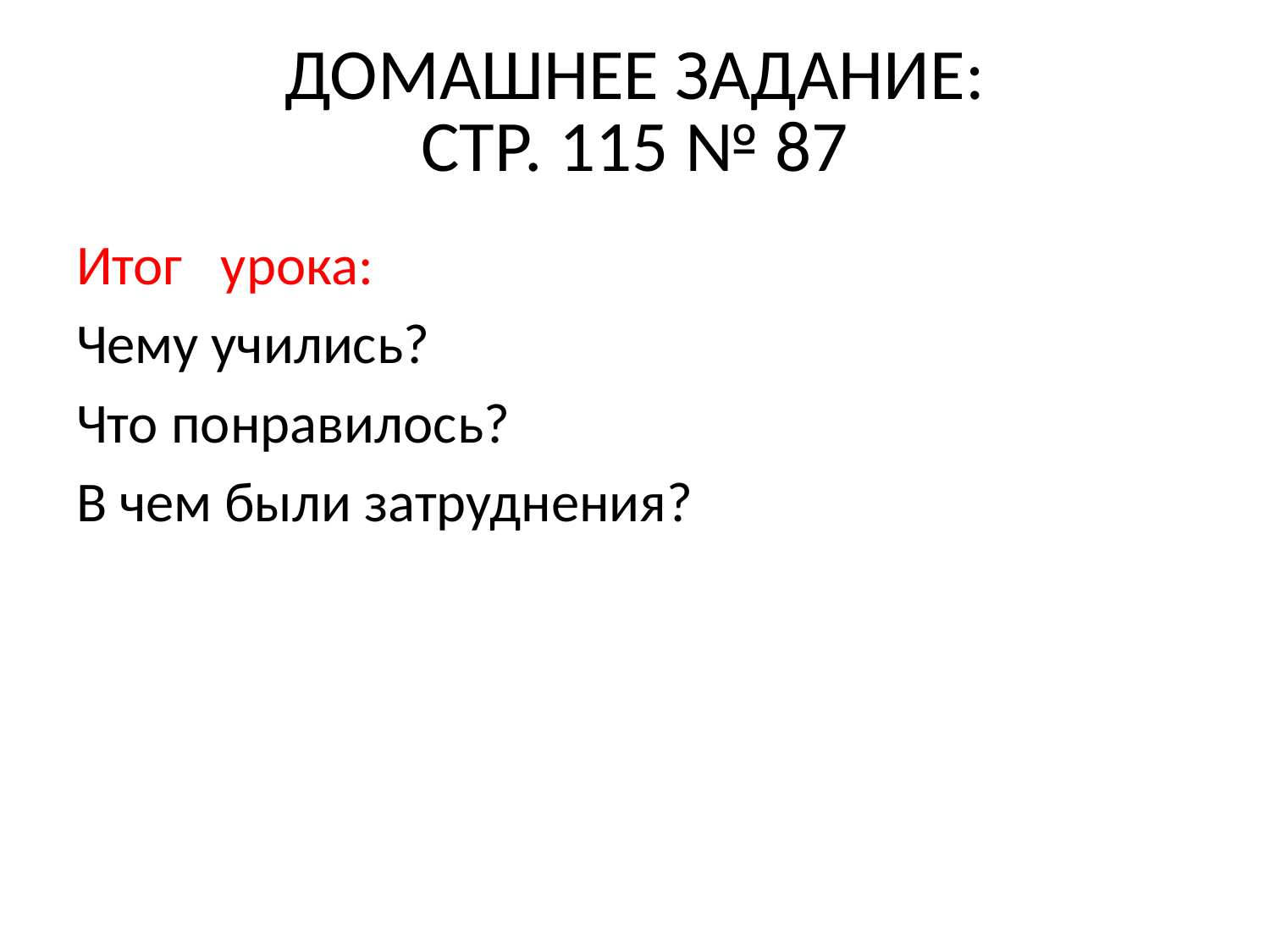

# ДОМАШНЕЕ ЗАДАНИЕ: СТР. 115 № 87
Итог   урока:
Чему учились?
Что понравилось?
В чем были затруднения?